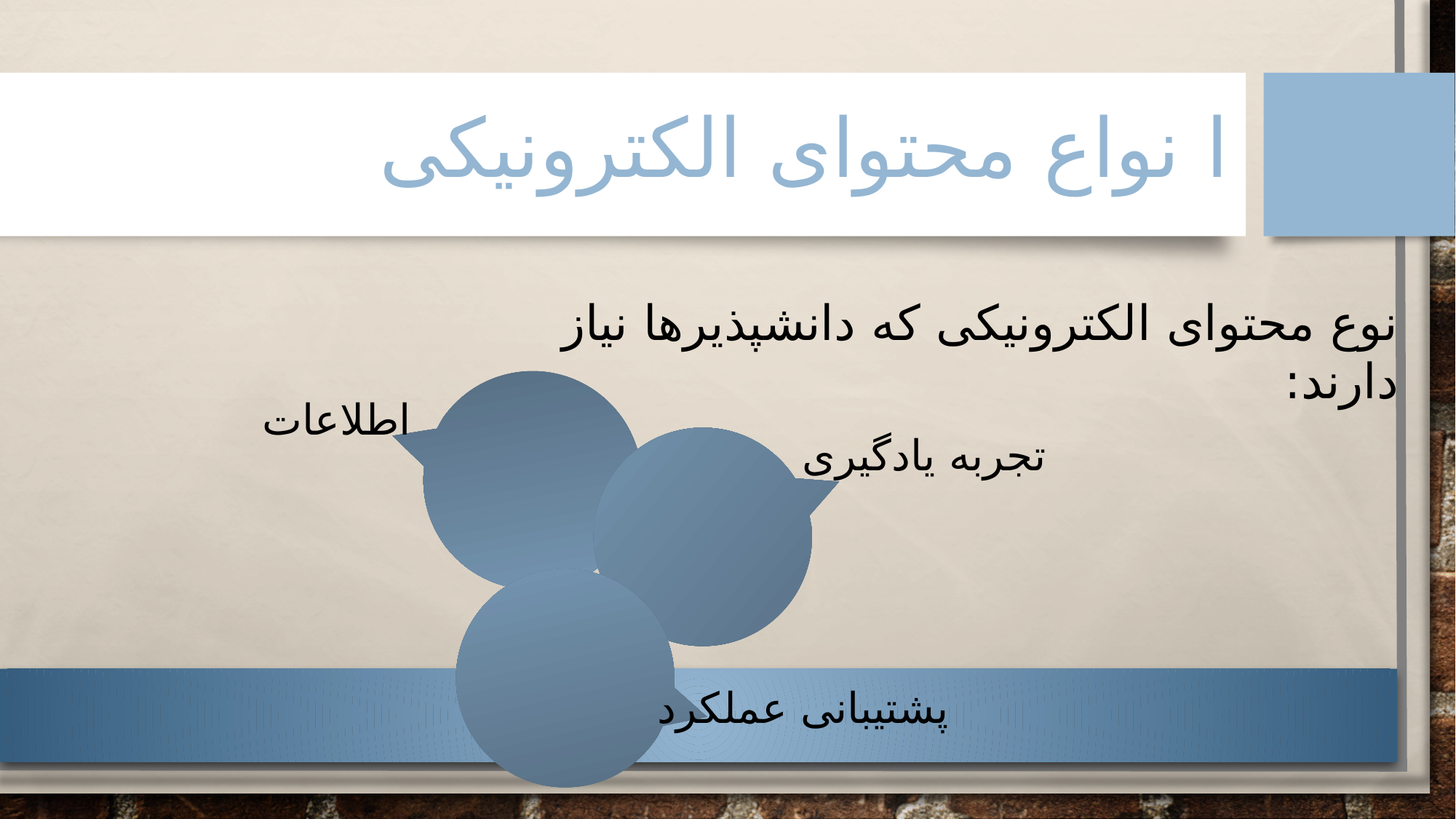

# ا نواع محتوای الکترونیکی
نوع محتوای الکترونیکی که دانشپذیرها نیاز دارند:

اطلاعات

تجربه یادگیری

پشتیبانی عملکرد